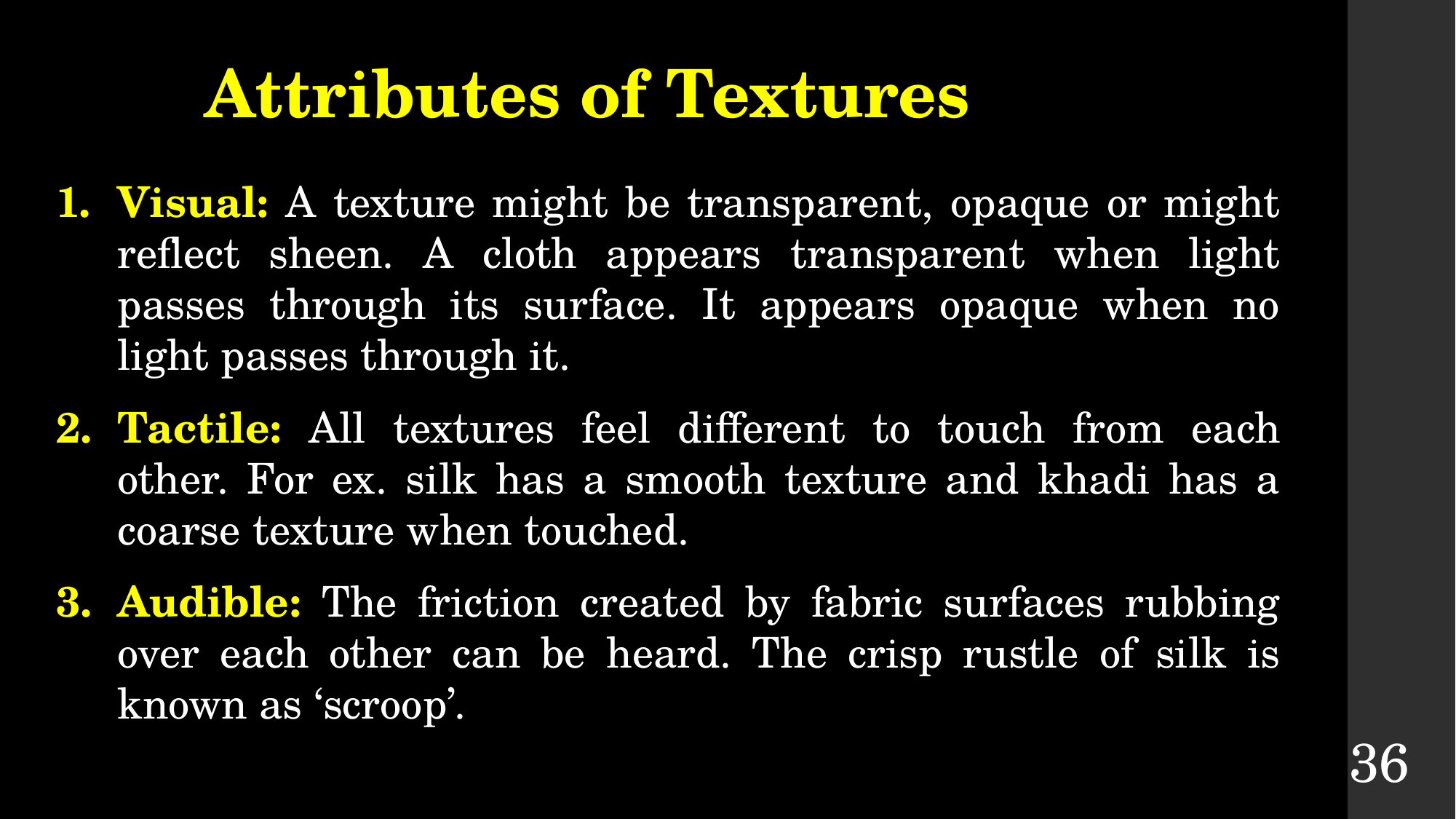

Attributes of Textures
Visual: A texture might be transparent, opaque or might reflect sheen. A cloth appears transparent when light passes through its surface. It appears opaque when no light passes through it.

Tactile: All textures feel different to touch from each other. For ex. silk has a smooth texture and khadi has a coarse texture when touched.

Audible: The friction created by fabric surfaces rubbing over each other can be heard. The crisp rustle of silk is known as ‘scroop’.
36